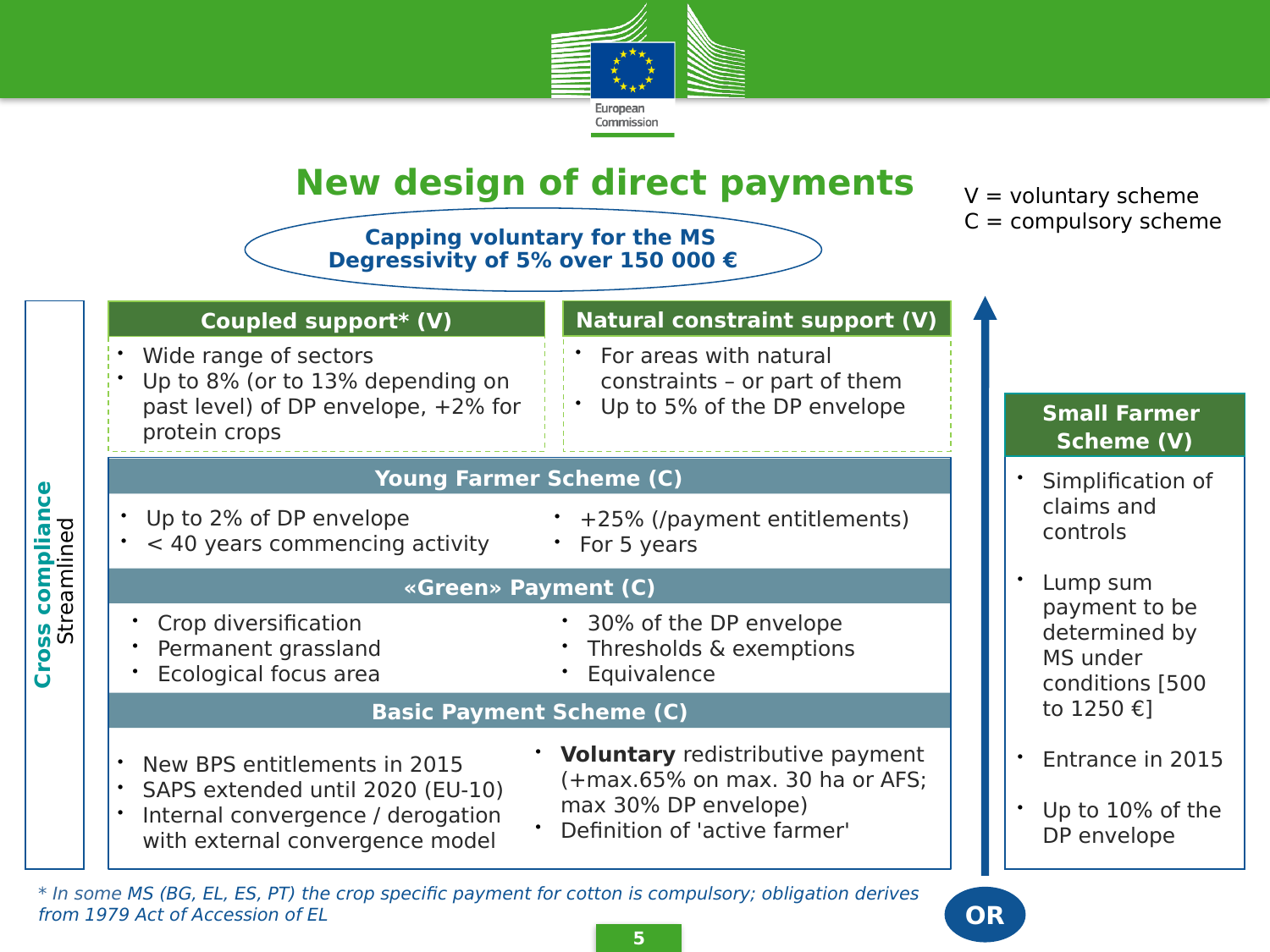

# New design of direct payments
V = voluntary scheme
C = compulsory scheme

  Capping voluntary for the MS
Degressivity of 5% over 150 000 €

Small Farmer
Scheme (V)
Simplification of claims and controls

Lump sum payment to be determined by MS under conditions [500 to 1250 €]

Entrance in 2015

Up to 10% of the DP envelope
OR
Natural constraint support (V)
For areas with natural constraints – or part of them
Up to 5% of the DP envelope
Coupled support* (V)
Wide range of sectors
Up to 8% (or to 13% depending on past level) of DP envelope, +2% for protein crops

Young Farmer Scheme (C)
Up to 2% of DP envelope
< 40 years commencing activity

+25% (/payment entitlements)
For 5 years

Cross compliance
 Streamlined
«Green» Payment (C)
Crop diversification
Permanent grassland
Ecological focus area
30% of the DP envelope
Thresholds & exemptions
Equivalence

Basic Payment Scheme (C)
Voluntary redistributive payment (+max.65% on max. 30 ha or AFS; max 30% DP envelope)
Definition of 'active farmer'

New BPS entitlements in 2015
SAPS extended until 2020 (EU-10)
Internal convergence / derogation with external convergence model

* In some MS (BG, EL, ES, PT) the crop specific payment for cotton is compulsory; obligation derives from 1979 Act of Accession of EL

5